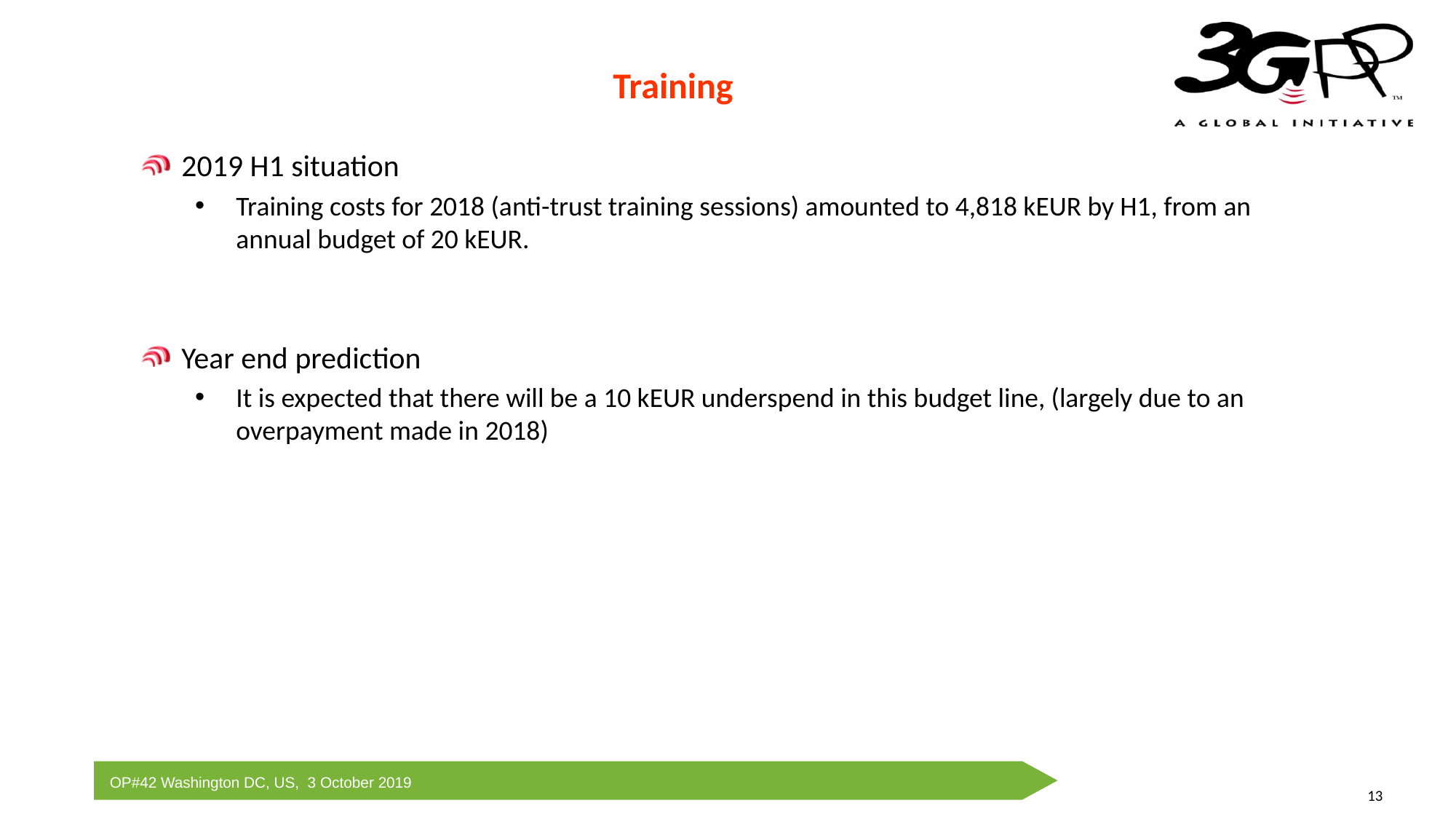

# Training
2019 H1 situation
Training costs for 2018 (anti-trust training sessions) amounted to 4,818 kEUR by H1, from an annual budget of 20 kEUR.

Year end prediction
It is expected that there will be a 10 kEUR underspend in this budget line, (largely due to an overpayment made in 2018)